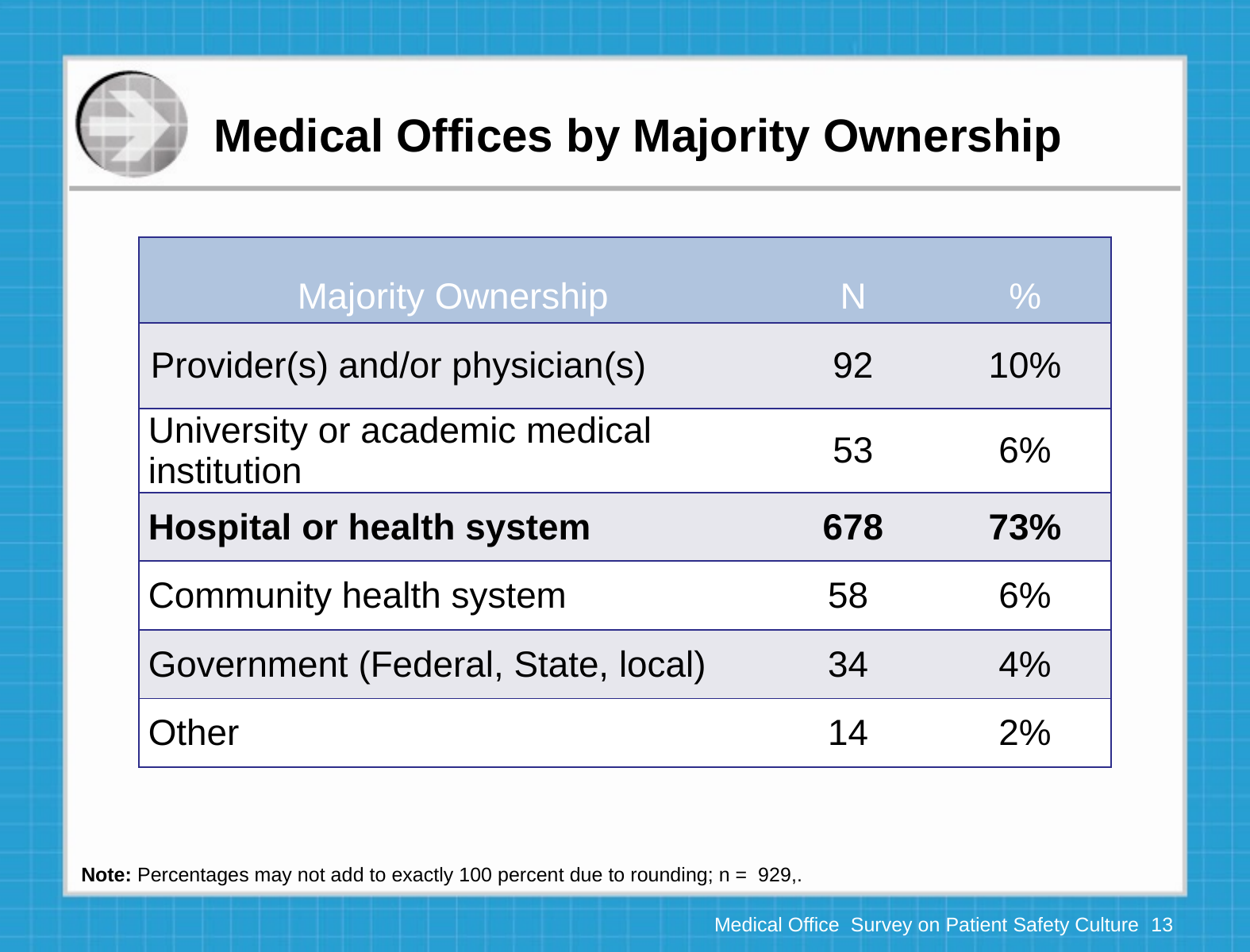

# Medical Offices by Majority Ownership
| Majority Ownership | N | % |
| --- | --- | --- |
| Provider(s) and/or physician(s) | 92 | 10% |
| University or academic medical institution | 53 | 6% |
| Hospital or health system | 678 | 73% |
| Community health system | 58 | 6% |
| Government (Federal, State, local) | 34 | 4% |
| Other | 14 | 2% |
Note: Percentages may not add to exactly 100 percent due to rounding; n =  929,.